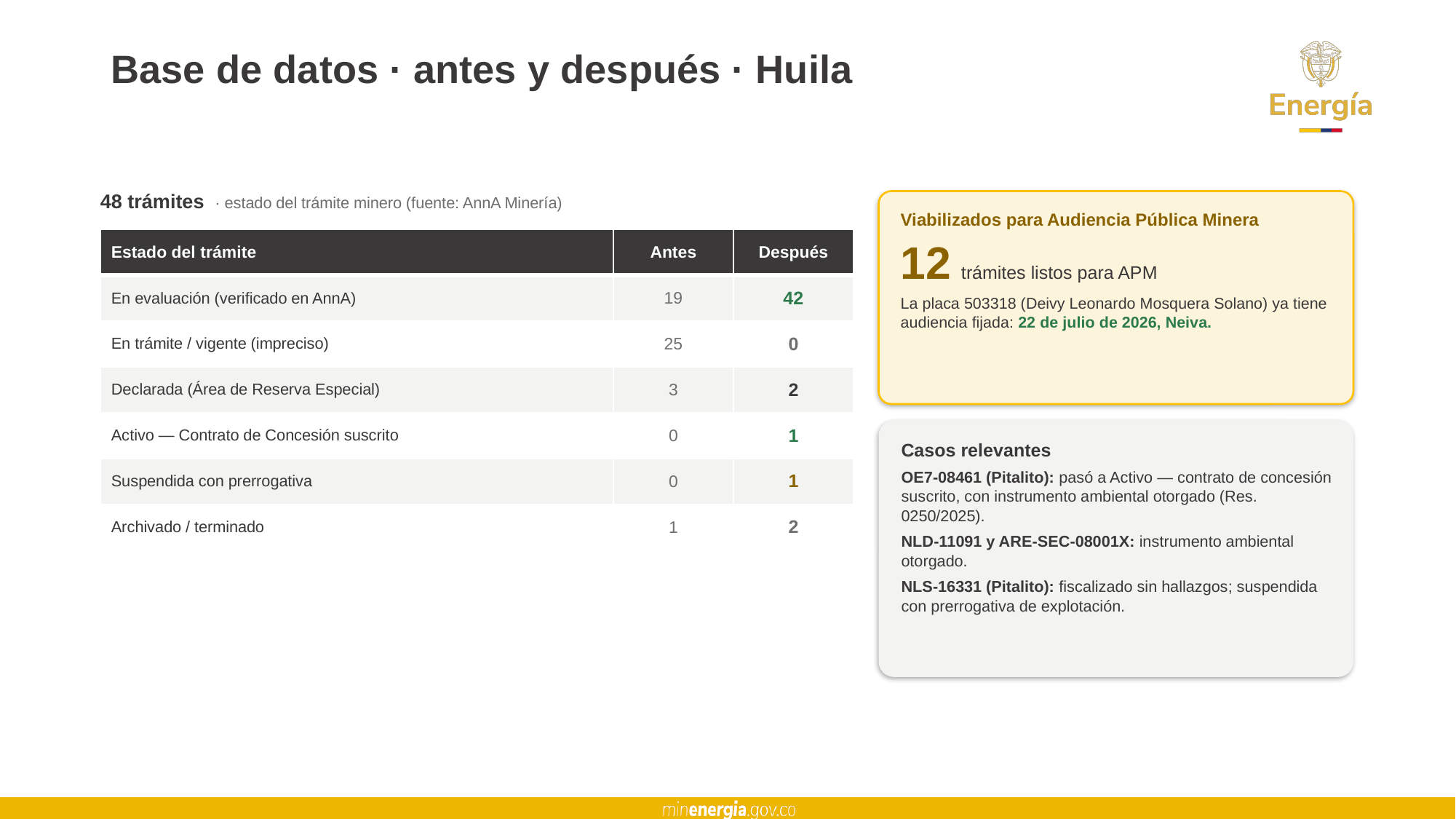

# Base de datos · antes y después · Huila
48 trámites  · estado del trámite minero (fuente: AnnA Minería)
Viabilizados para Audiencia Pública Minera
12  trámites listos para APM
La placa 503318 (Deivy Leonardo Mosquera Solano) ya tiene audiencia fijada: 22 de julio de 2026, Neiva.
| Estado del trámite | Antes | Después |
| --- | --- | --- |
| En evaluación (verificado en AnnA) | 19 | 42 |
| En trámite / vigente (impreciso) | 25 | 0 |
| Declarada (Área de Reserva Especial) | 3 | 2 |
| Activo — Contrato de Concesión suscrito | 0 | 1 |
| Suspendida con prerrogativa | 0 | 1 |
| Archivado / terminado | 1 | 2 |
Casos relevantes
OE7-08461 (Pitalito): pasó a Activo — contrato de concesión suscrito, con instrumento ambiental otorgado (Res. 0250/2025).
NLD-11091 y ARE-SEC-08001X: instrumento ambiental otorgado.
NLS-16331 (Pitalito): fiscalizado sin hallazgos; suspendida con prerrogativa de explotación.